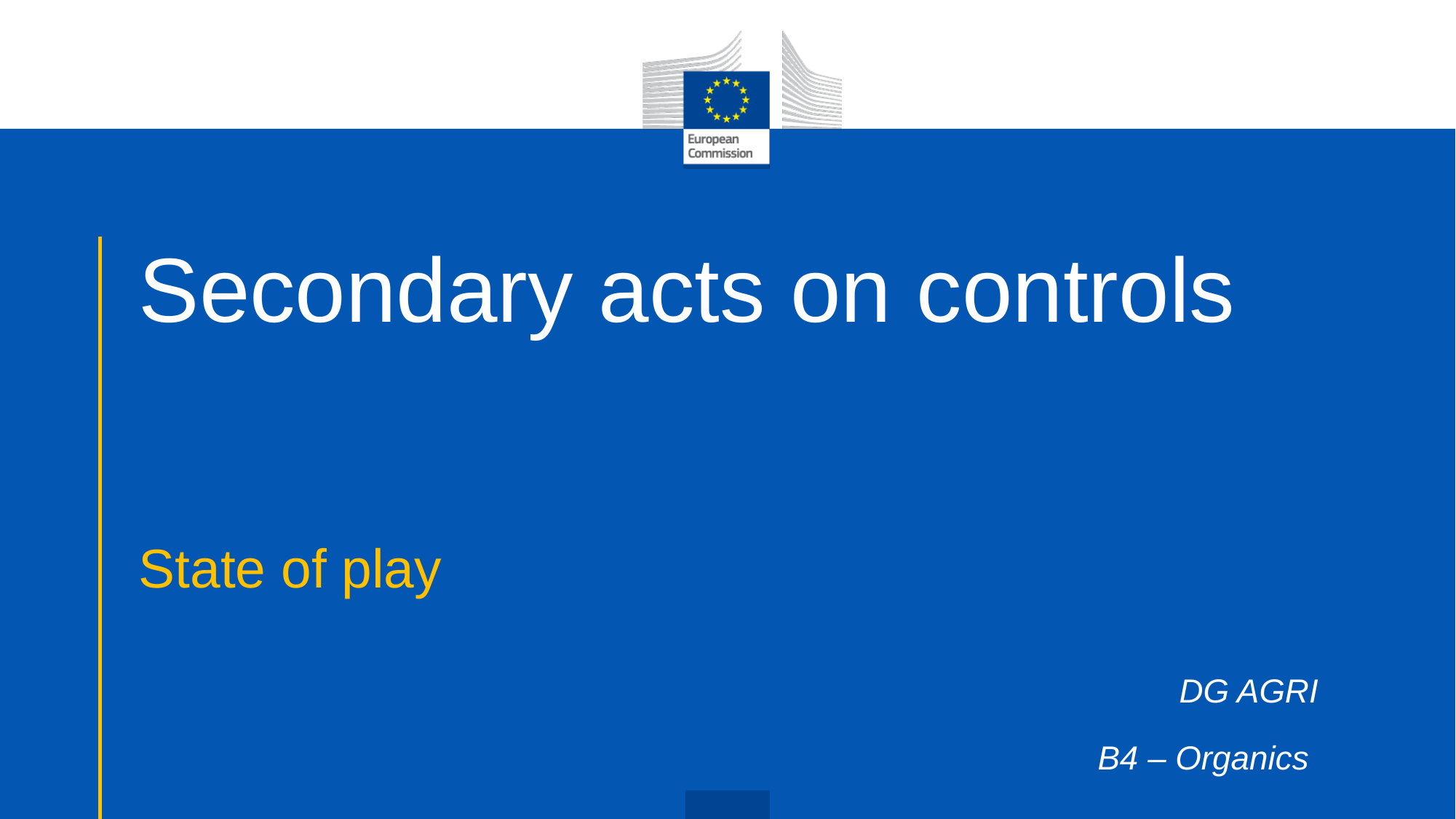

# Secondary acts on controls
State of play
DG AGRI
B4 – Organics